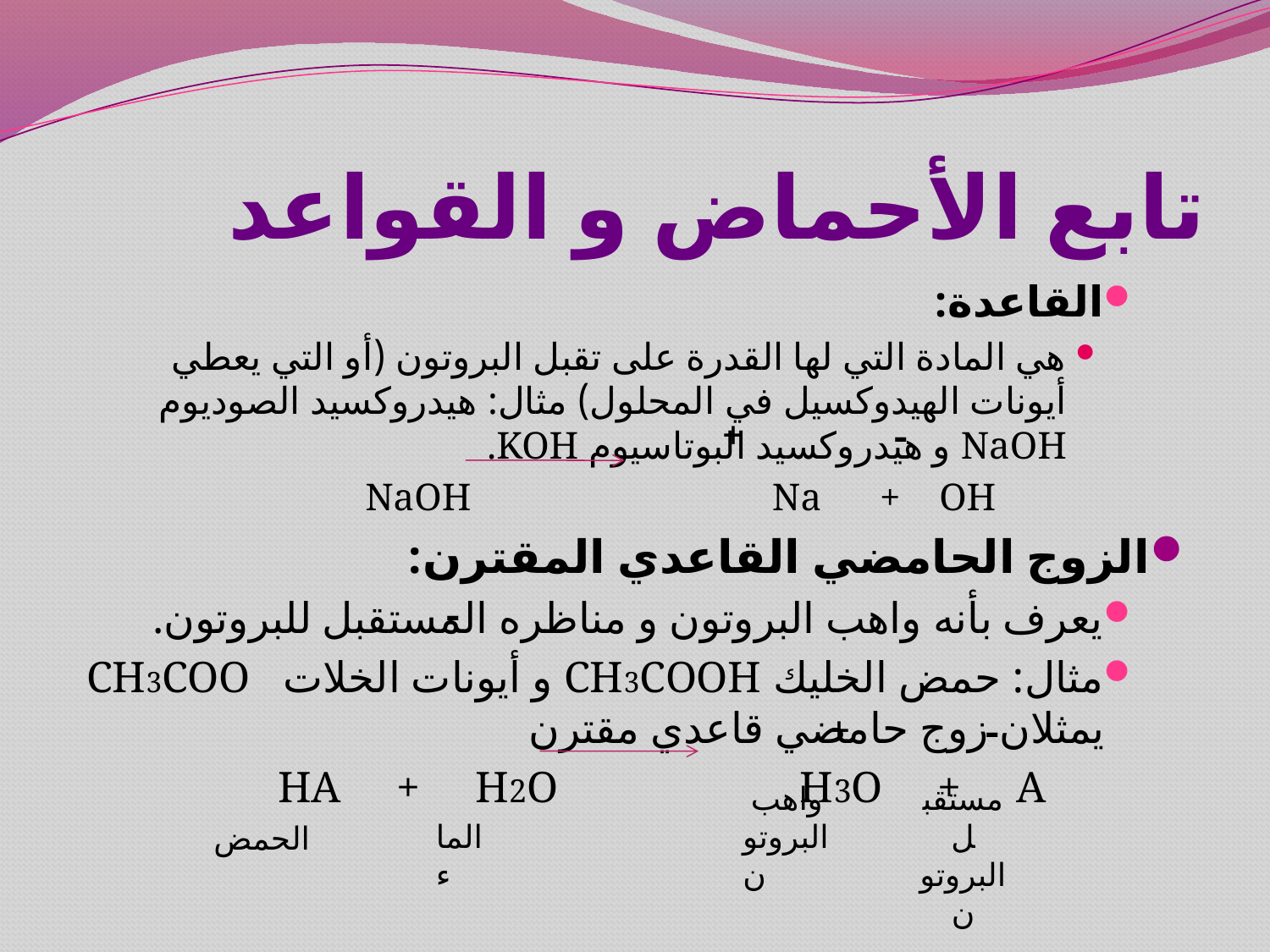

# تابع الأحماض و القواعد
القاعدة:
هي المادة التي لها القدرة على تقبل البروتون (أو التي يعطي أيونات الهيدوكسيل في المحلول) مثال: هيدروكسيد الصوديوم NaOH و هيدروكسيد البوتاسيوم KOH.
NaOH                               Na      +    OH
الزوج الحامضي القاعدي المقترن:
يعرف بأنه واهب البروتون و مناظره المستقبل للبروتون.
مثال: حمض الخليك CH3COOH و أيونات الخلات   CH3COO يمثلان زوج حامضي قاعدي مقترن
HA     +     H2O                      H3O     +     A

+
-
-
+
-
 الماء
 واهب البروتون
مستقبل البروتون
 الحمض